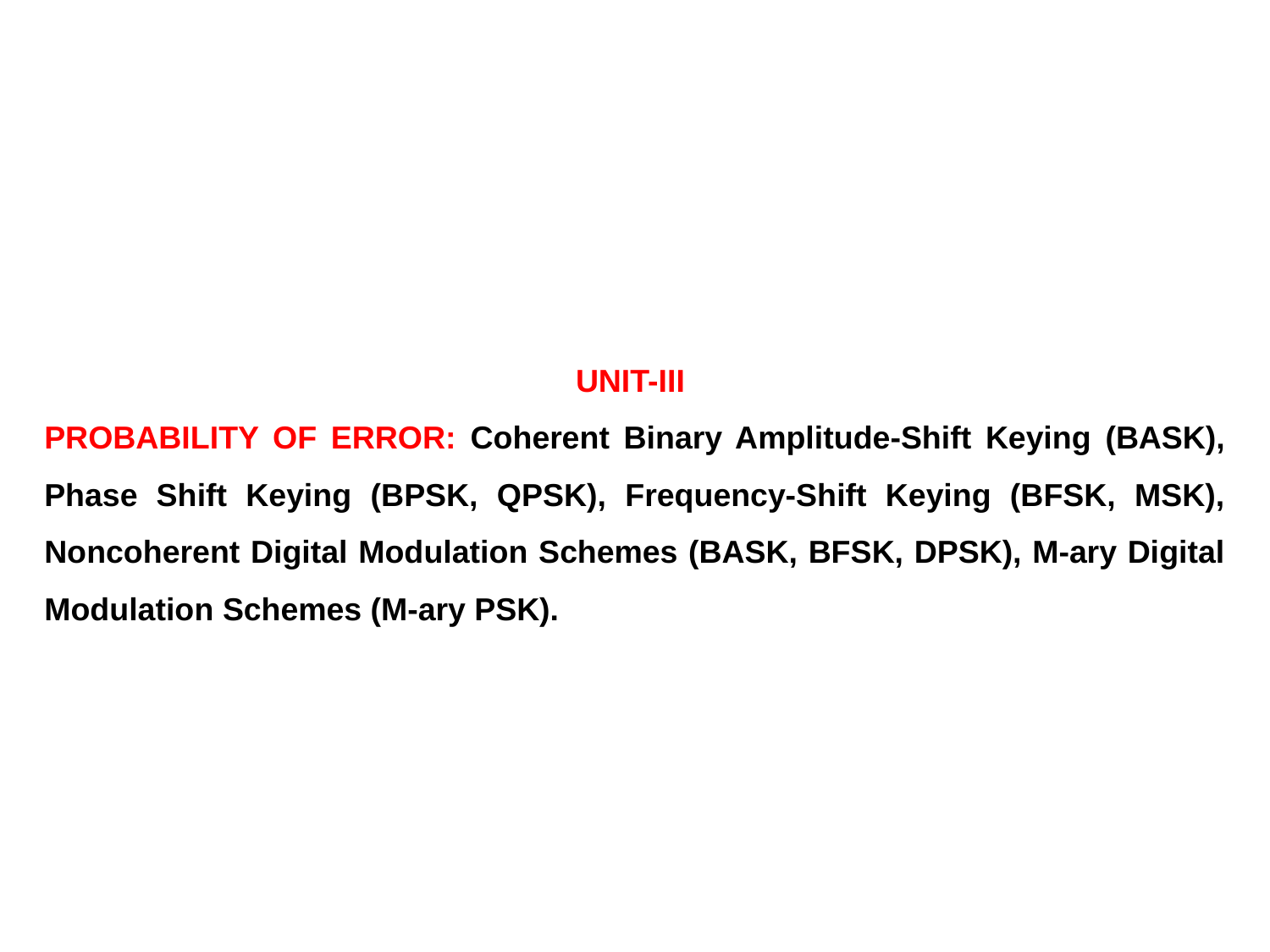

UNIT-III
PROBABILITY OF ERROR: Coherent Binary Amplitude-Shift Keying (BASK), Phase Shift Keying (BPSK, QPSK), Frequency-Shift Keying (BFSK, MSK), Noncoherent Digital Modulation Schemes (BASK, BFSK, DPSK), M-ary Digital Modulation Schemes (M-ary PSK).